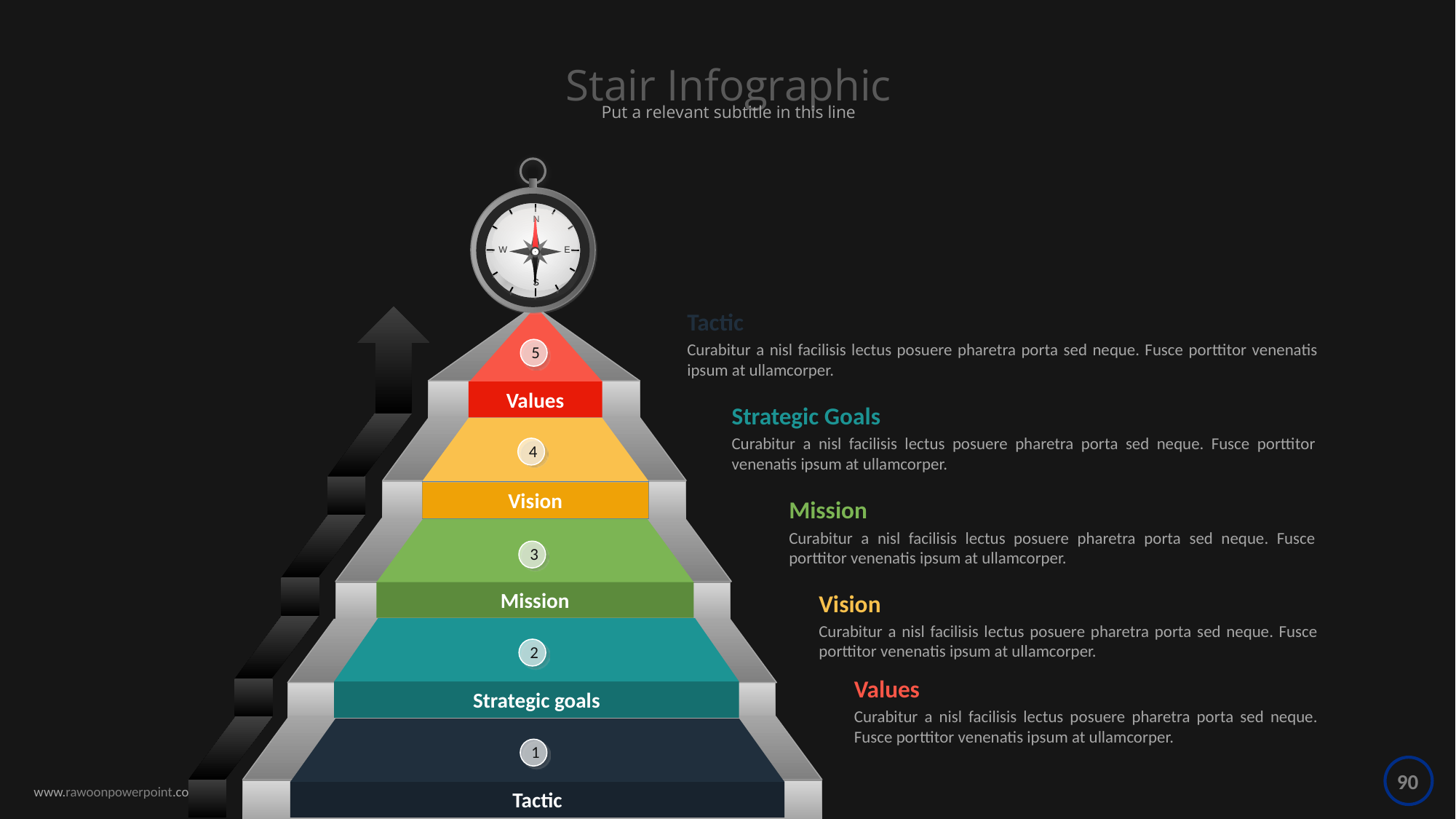

Stair Infographic
Put a relevant subtitle in this line

N

W
E
S

5

Values

4

Vision

3

Mission

2

Strategic goals

1

Tactic
Tactic
Curabitur a nisl facilisis lectus posuere pharetra porta sed neque. Fusce porttitor venenatis ipsum at ullamcorper.
Strategic Goals
Curabitur a nisl facilisis lectus posuere pharetra porta sed neque. Fusce porttitor venenatis ipsum at ullamcorper.
Mission
Curabitur a nisl facilisis lectus posuere pharetra porta sed neque. Fusce porttitor venenatis ipsum at ullamcorper.
Vision
Curabitur a nisl facilisis lectus posuere pharetra porta sed neque. Fusce porttitor venenatis ipsum at ullamcorper.
Values
Curabitur a nisl facilisis lectus posuere pharetra porta sed neque. Fusce porttitor venenatis ipsum at ullamcorper.
90